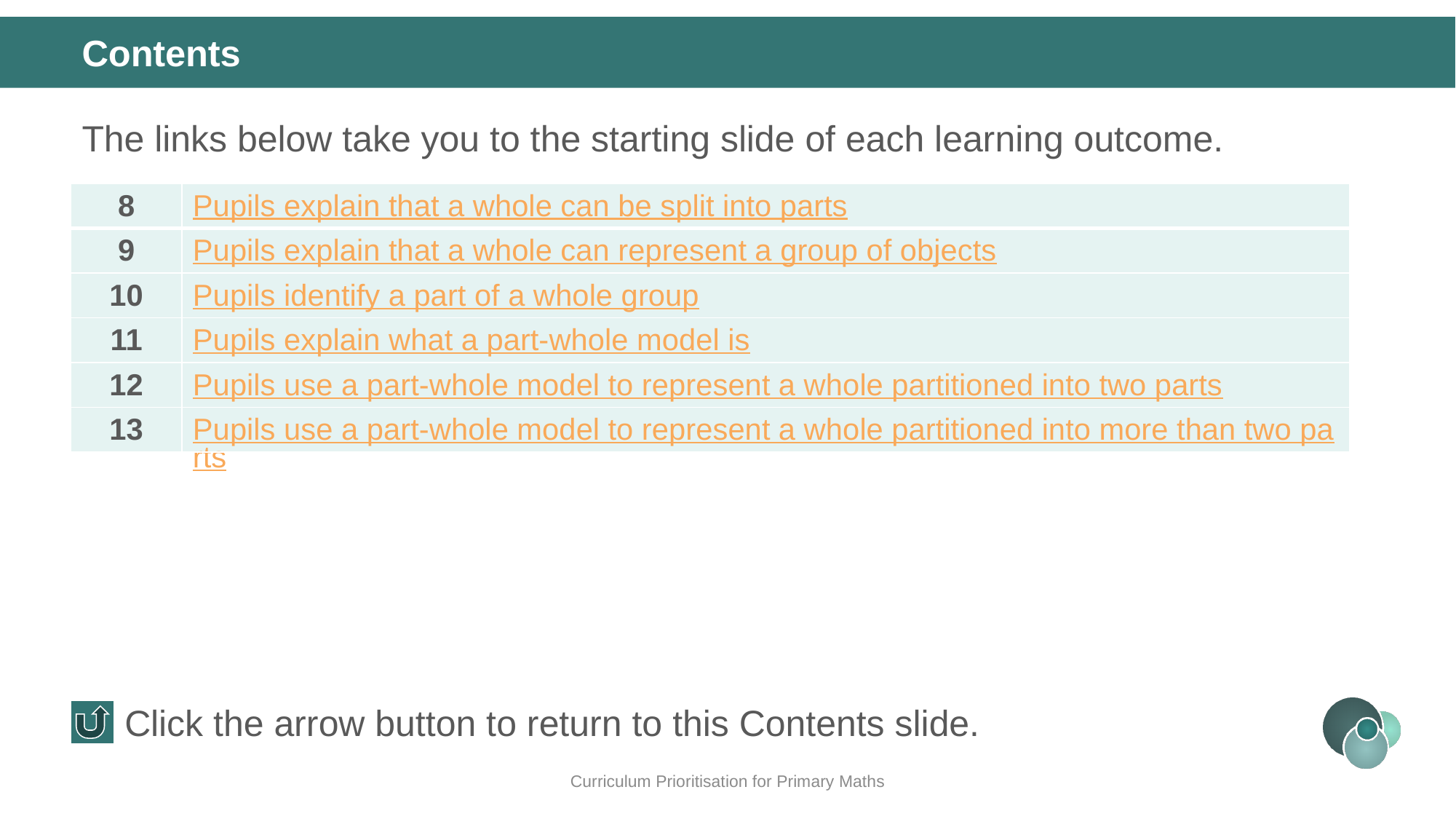

Contents
The links below take you to the starting slide of each learning outcome.
| 8 | Pupils explain that a whole can be split into parts |
| --- | --- |
| 9 | Pupils explain that a whole can represent a group of objects |
| 10 | Pupils identify a part of a whole group |
| 11 | Pupils explain what a part-whole model is |
| 12 | Pupils use a part-whole model to represent a whole partitioned into two parts |
| 13 | Pupils use a part-whole model to represent a whole partitioned into more than two parts |
Click the arrow button to return to this Contents slide.

Curriculum Prioritisation for Primary Maths